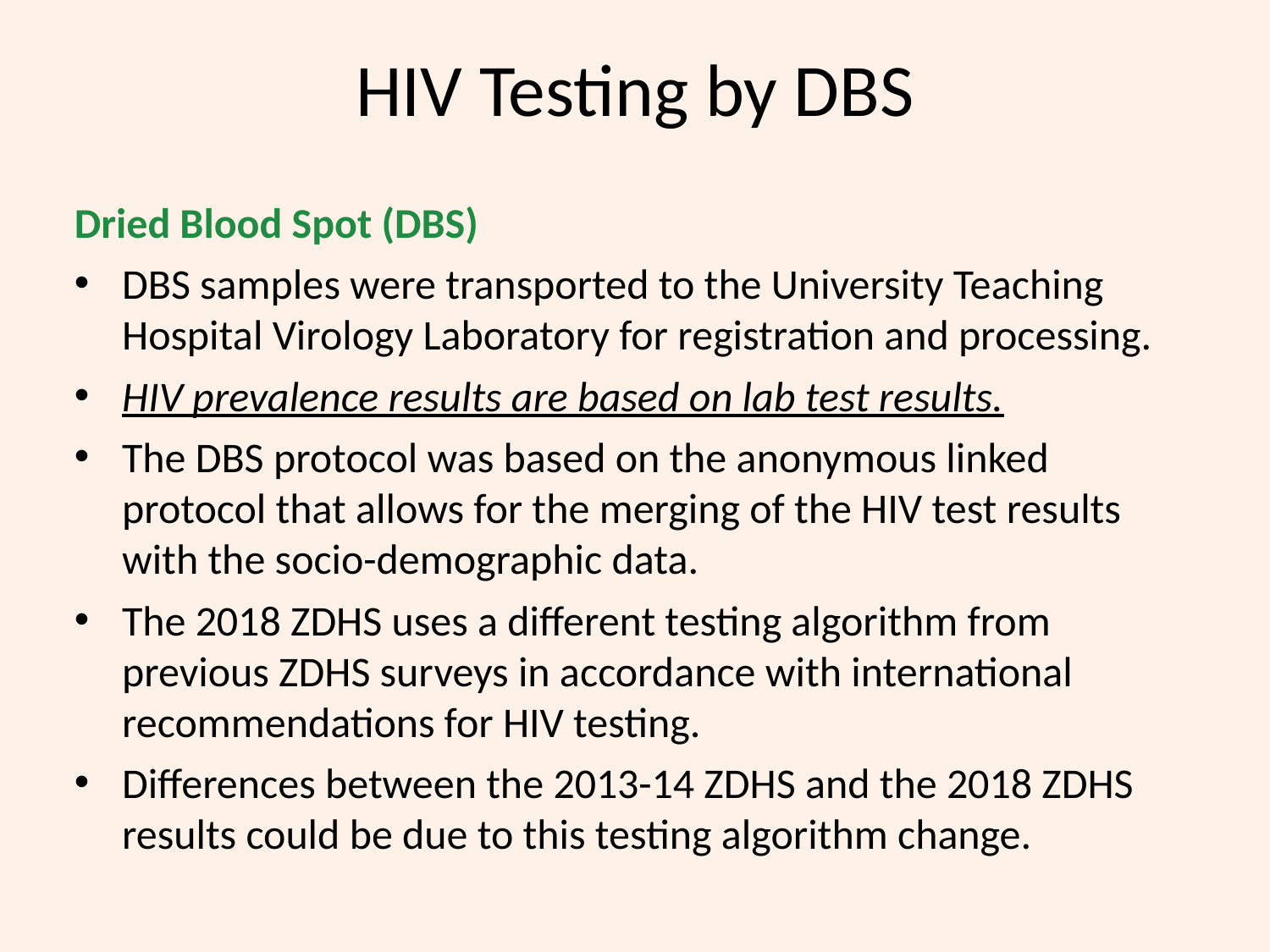

# HIV Testing by DBS
Dried Blood Spot (DBS)
DBS samples were transported to the University Teaching Hospital Virology Laboratory for registration and processing.
HIV prevalence results are based on lab test results.
The DBS protocol was based on the anonymous linked protocol that allows for the merging of the HIV test results with the socio-demographic data.
The 2018 ZDHS uses a different testing algorithm from previous ZDHS surveys in accordance with international recommendations for HIV testing.
Differences between the 2013-14 ZDHS and the 2018 ZDHS results could be due to this testing algorithm change.